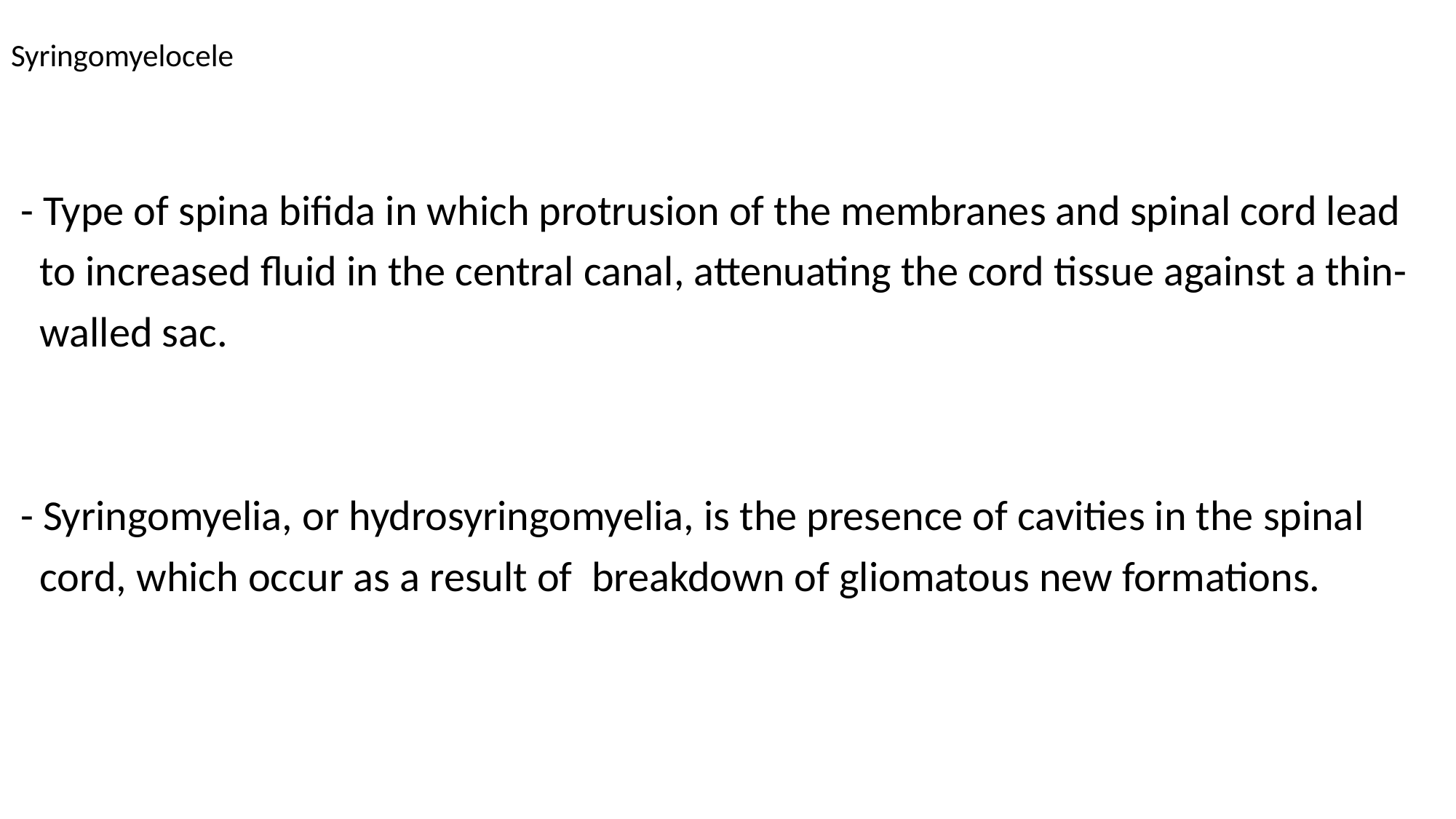

# Syringomyelocele

 - Type of spina bifida in which protrusion of the membranes and spinal cord lead
   to increased fluid in the central canal, attenuating the cord tissue against a thin-
   walled sac.

 - Syringomyelia, or hydrosyringomyelia, is the presence of cavities in the spinal
   cord, which occur as a result of  breakdown of gliomatous new formations.